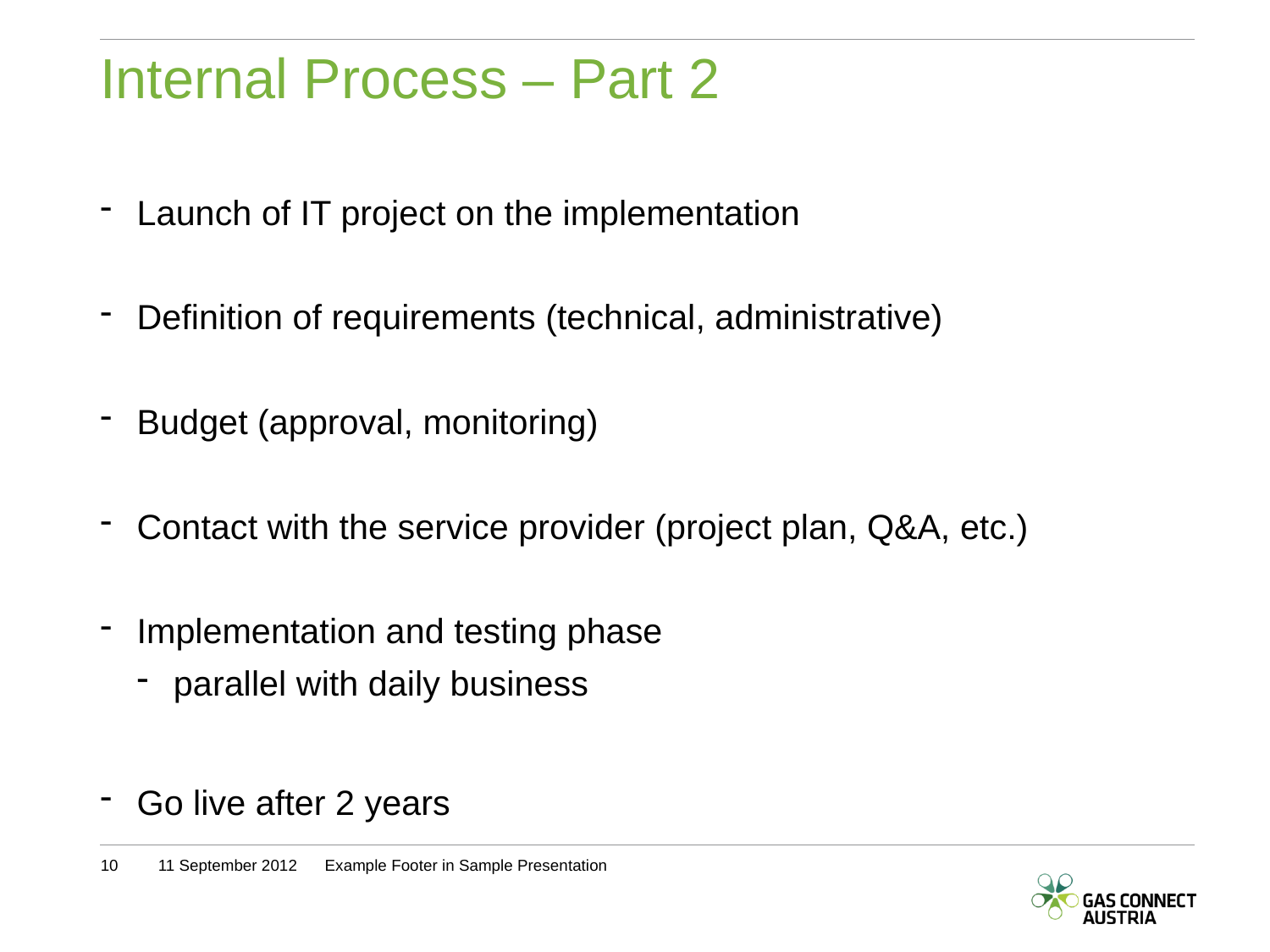

# Internal Process – Part 2
Launch of IT project on the implementation

Definition of requirements (technical, administrative)

Budget (approval, monitoring)

Contact with the service provider (project plan, Q&A, etc.)

Implementation and testing phase
parallel with daily business

Go live after 2 years
10
11 September 2012
Example Footer in Sample Presentation